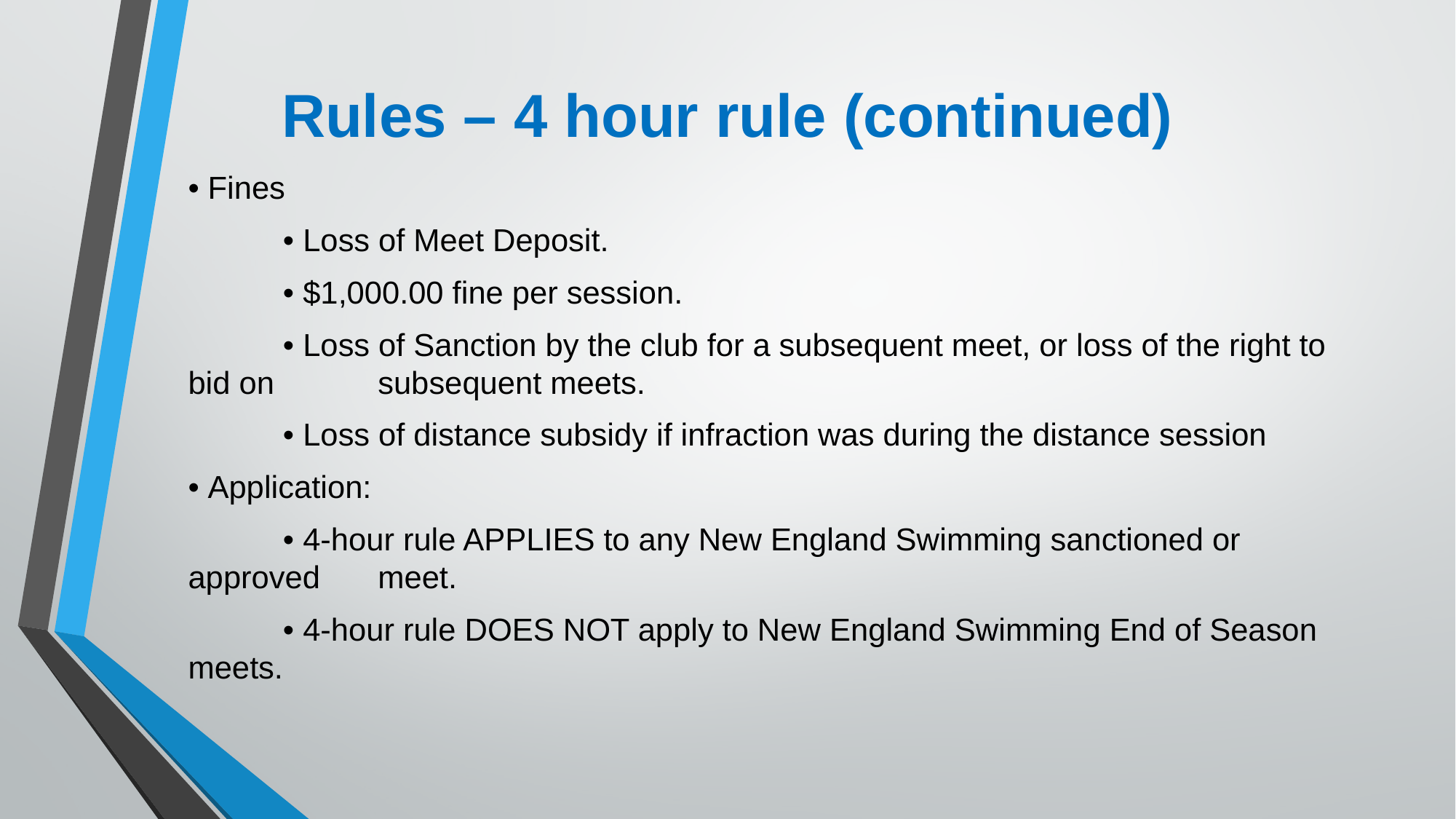

# Rules – 4 hour rule (continued)
• Fines
	• Loss of Meet Deposit.
	• $1,000.00 fine per session.
	• Loss of Sanction by the club for a subsequent meet, or loss of the right to bid on 	subsequent meets.
	• Loss of distance subsidy if infraction was during the distance session
• Application:
	• 4-hour rule APPLIES to any New England Swimming sanctioned or approved 	meet.
	• 4-hour rule DOES NOT apply to New England Swimming End of Season meets.